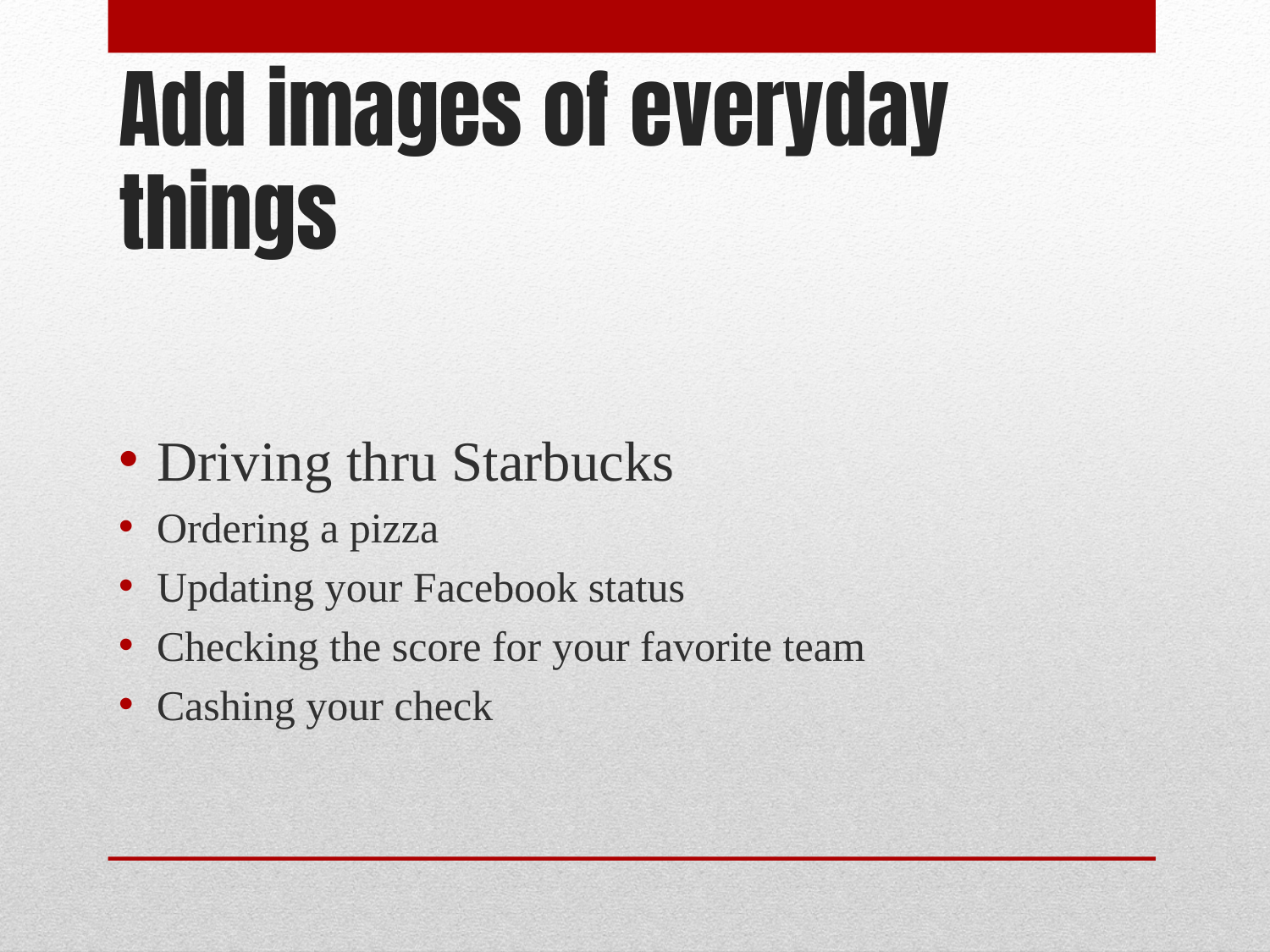

# Add images of everyday things
Driving thru Starbucks
Ordering a pizza
Updating your Facebook status
Checking the score for your favorite team
Cashing your check